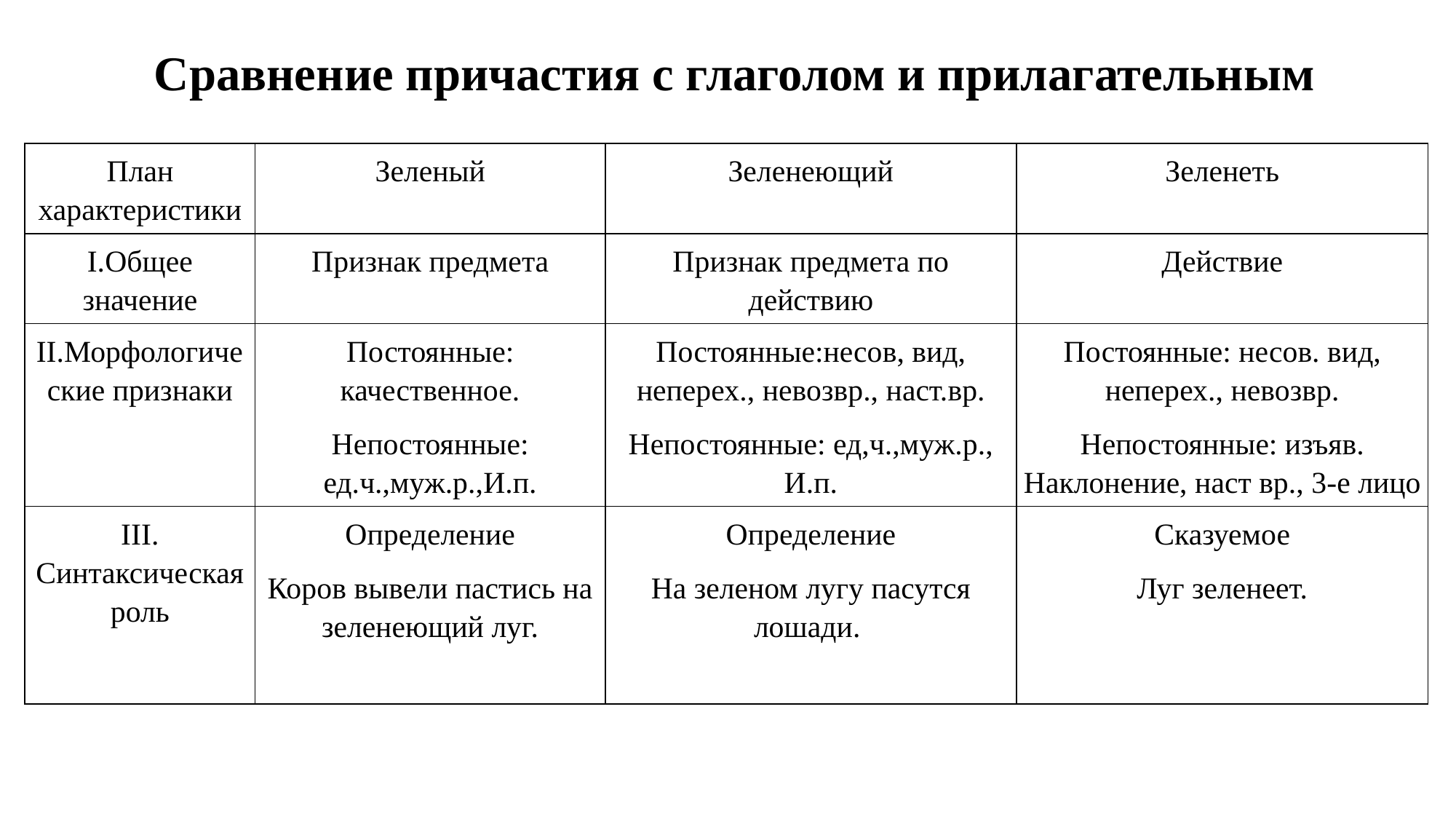

Сравнение причастия с глаголом и прилагательным
| План характеристики | Зеленый | Зеленеющий | Зеленеть |
| --- | --- | --- | --- |
| I.Общее значение | Признак предмета | Признак предмета по действию | Действие |
| II.Морфологические признаки | Постоянные: качественное. Непостоянные: ед.ч.,муж.р.,И.п. | Постоянные:несов, вид, неперех., невозвр., наст.вр. Непостоянные: ед,ч.,муж.р., И.п. | Постоянные: несов. вид, неперех., невозвр. Непостоянные: изъяв. Наклонение, наст вр., 3-е лицо |
| III. Синтаксическая роль | Определение Коров вывели пастись на зеленеющий луг. | Определение На зеленом лугу пасутся лошади. | Сказуемое Луг зеленеет. |